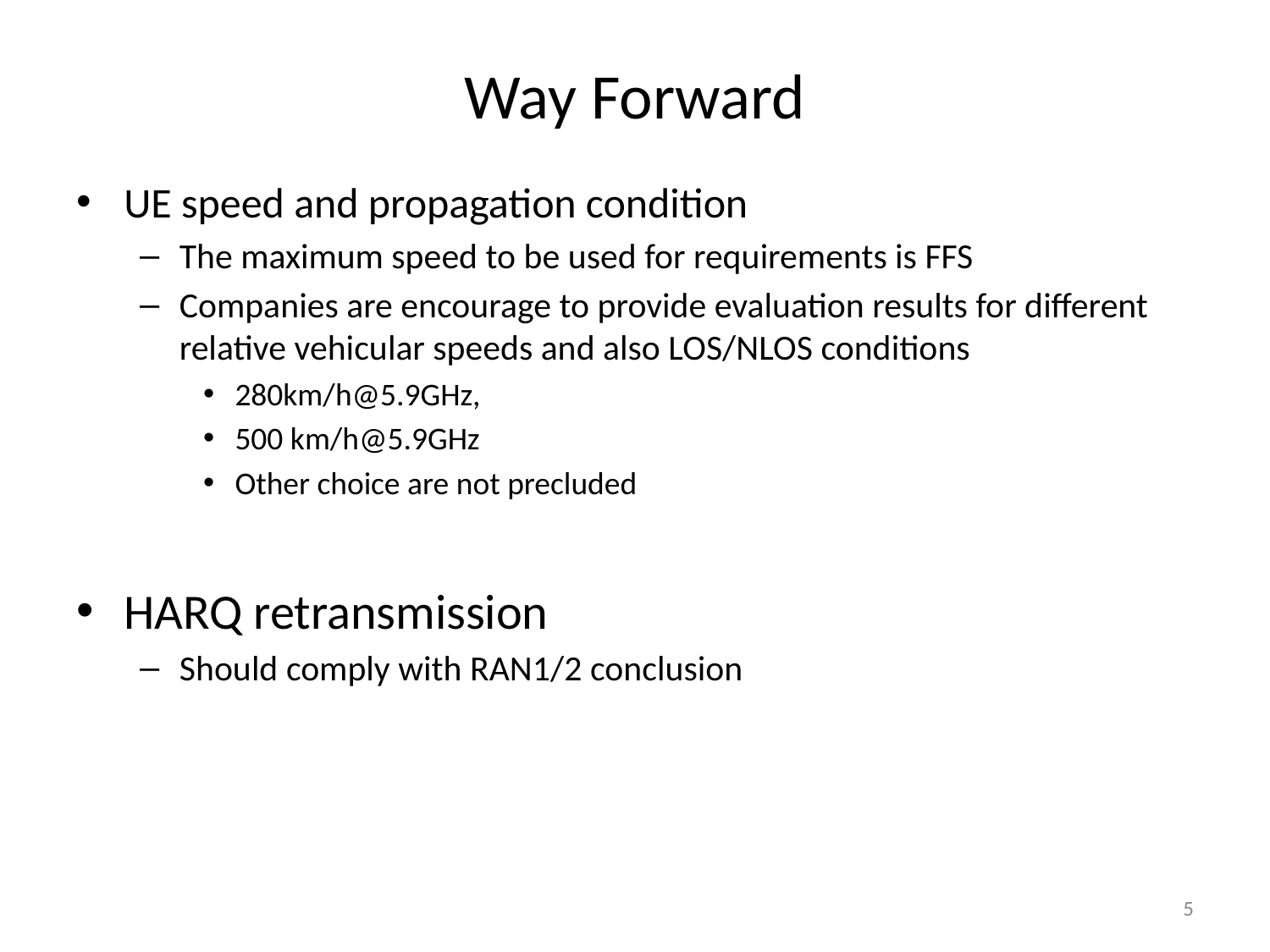

# Way Forward
UE speed and propagation condition
The maximum speed to be used for requirements is FFS
Companies are encourage to provide evaluation results for different relative vehicular speeds and also LOS/NLOS conditions
280km/h@5.9GHz,
500 km/h@5.9GHz
Other choice are not precluded

HARQ retransmission
Should comply with RAN1/2 conclusion
5